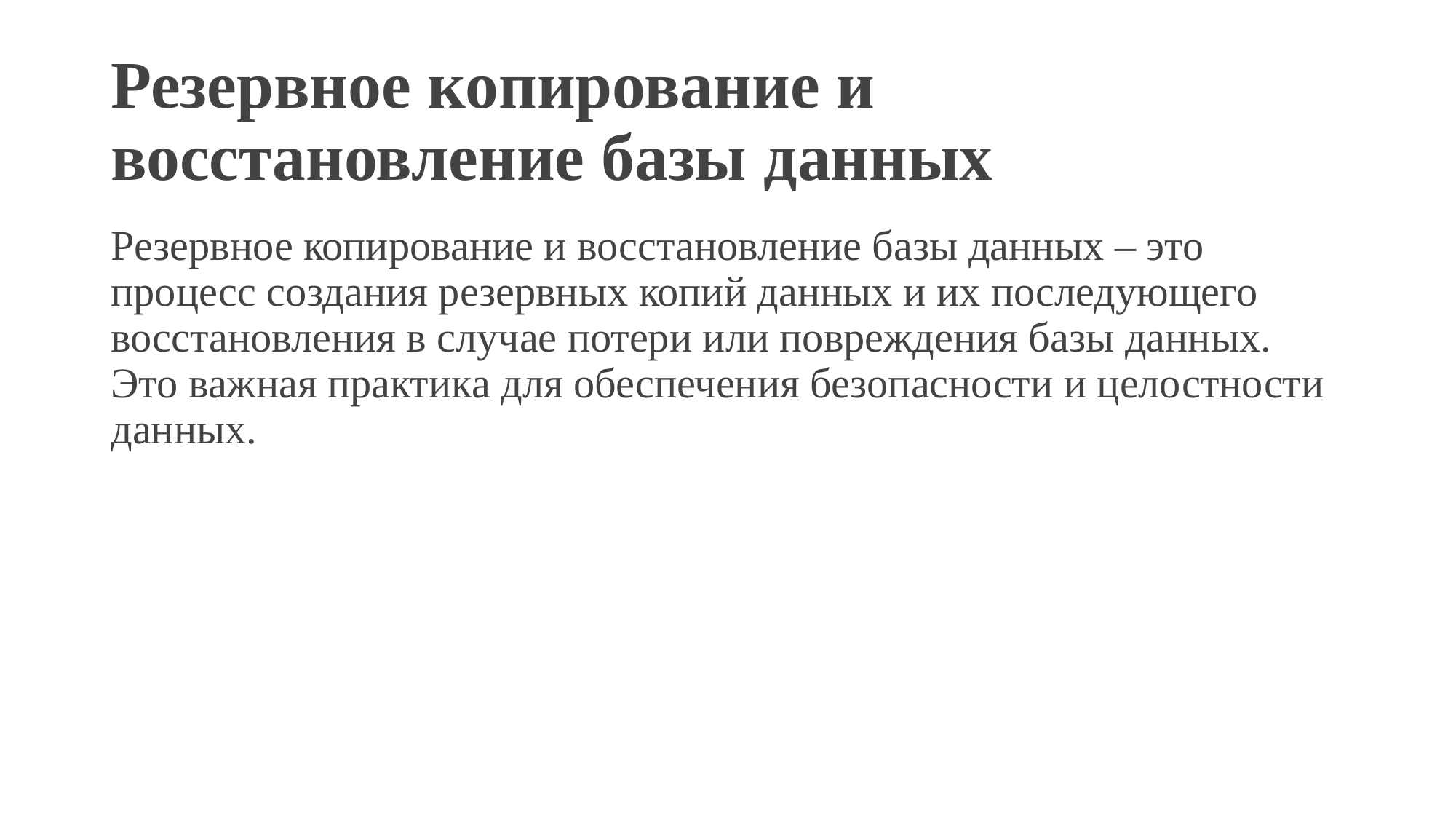

# Резервное копирование и восстановление базы данных
Резервное копирование и восстановление базы данных – это процесс создания резервных копий данных и их последующего восстановления в случае потери или повреждения базы данных. Это важная практика для обеспечения безопасности и целостности данных.